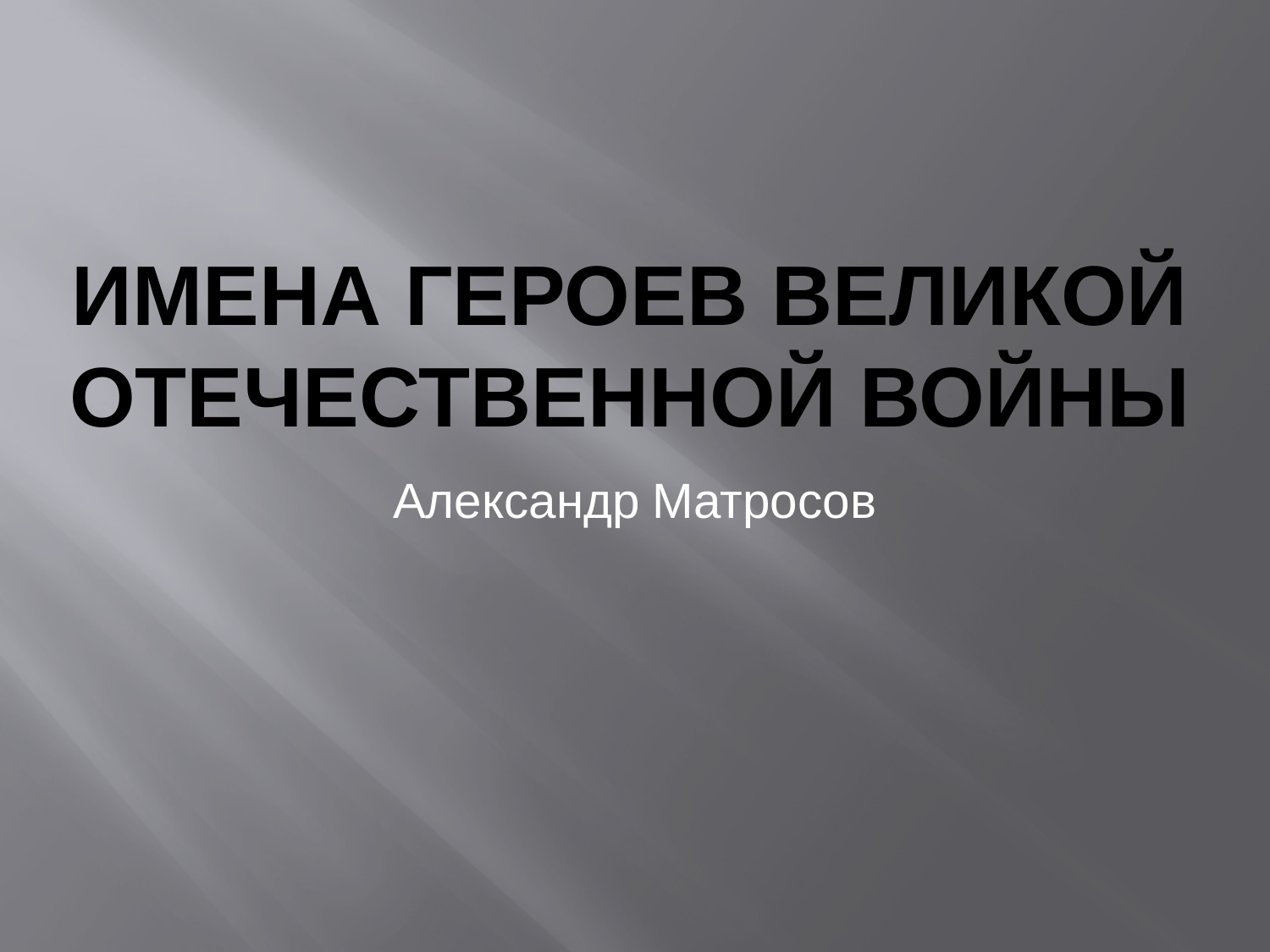

# Имена героев Великой Отечественной войны
Александр Матросов